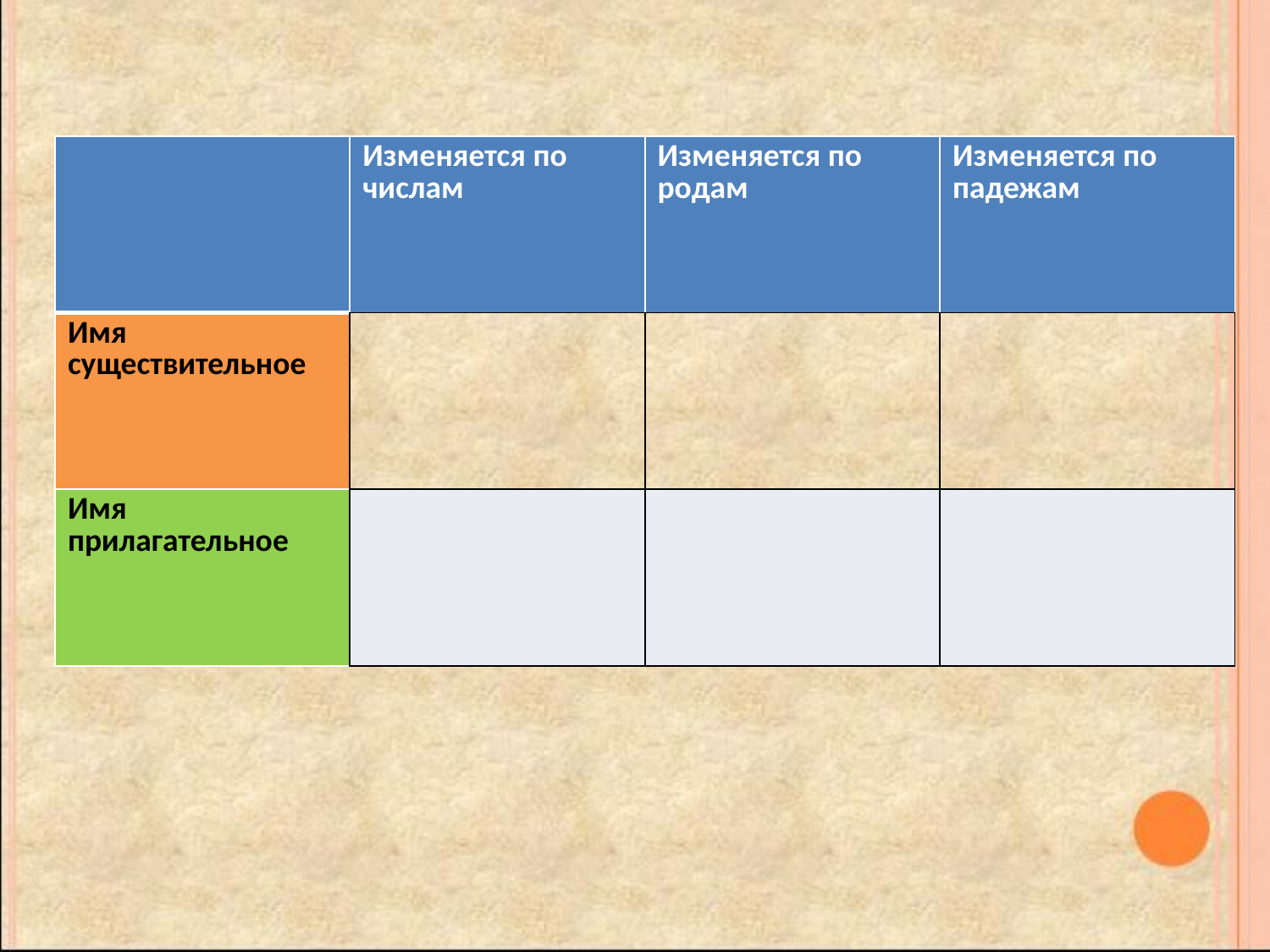

|  | Изменяется по числам | Изменяется по родам | Изменяется по падежам |
| --- | --- | --- | --- |
| Имя существительное |  |  |  |
| Имя прилагательное |  |  |  |